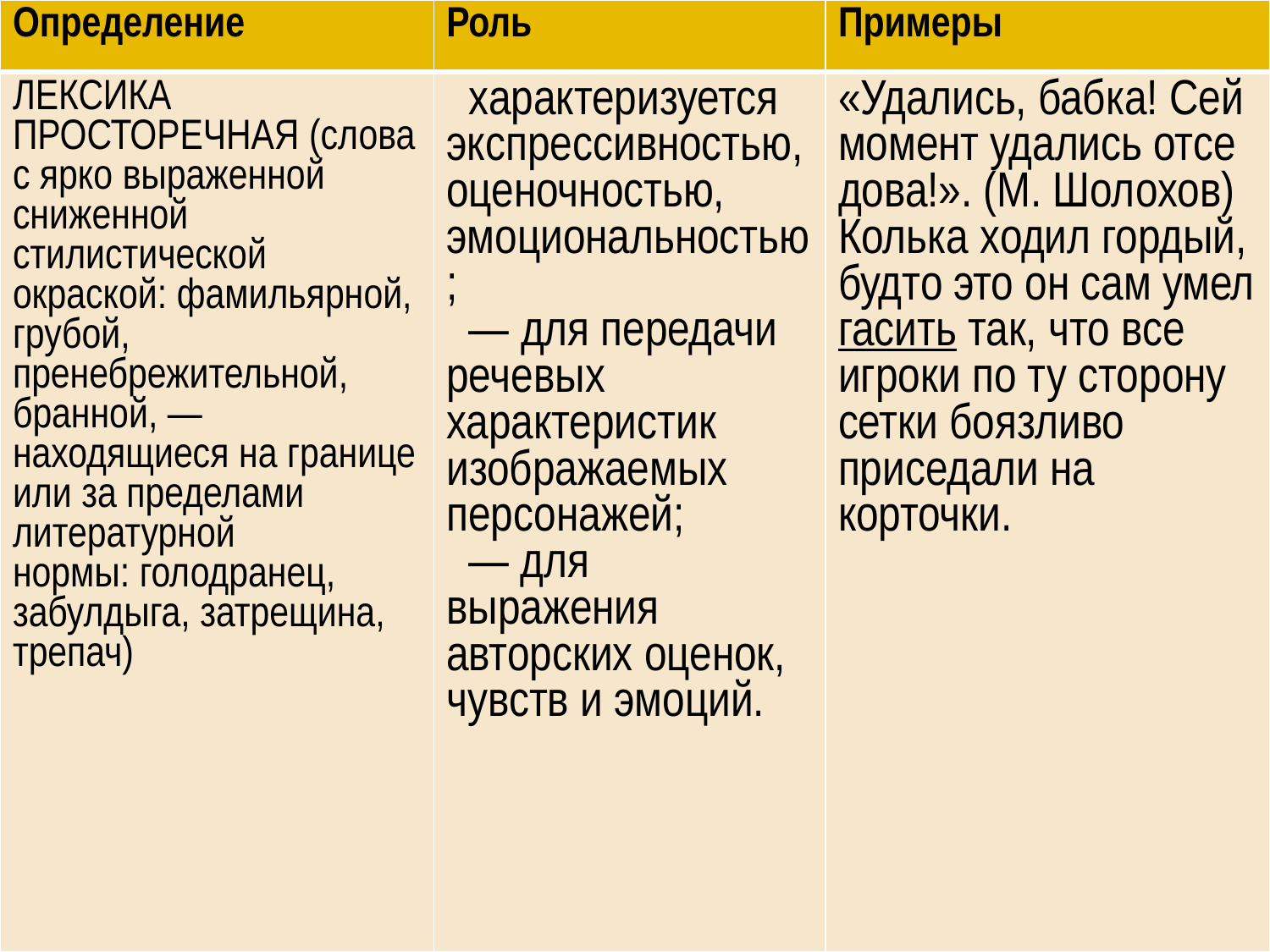

| Определение | Роль | Примеры |
| --- | --- | --- |
| ЛЕКСИКА ПРОСТОРЕЧНАЯ (слова с ярко выраженной сниженной стилистической окраской: фамильярной, грубой, пренебрежительной, бранной, — находящиеся на границе или за пределами литературной нормы: голодранец, забулдыга, затрещина, трепач) | характеризуется экспрессивностью, оценочностью, эмоциональностью;   — для передачи речевых характеристик изображаемых персонажей;   — для выражения авторских оценок, чувств и эмоций. | «Удались, бабка! Сей момент удались отседова!». (М. Шолохов) Колька ходил гордый, будто это он сам умел гасить так, что все игроки по ту сторону сетки боязливо приседали на корточки. |